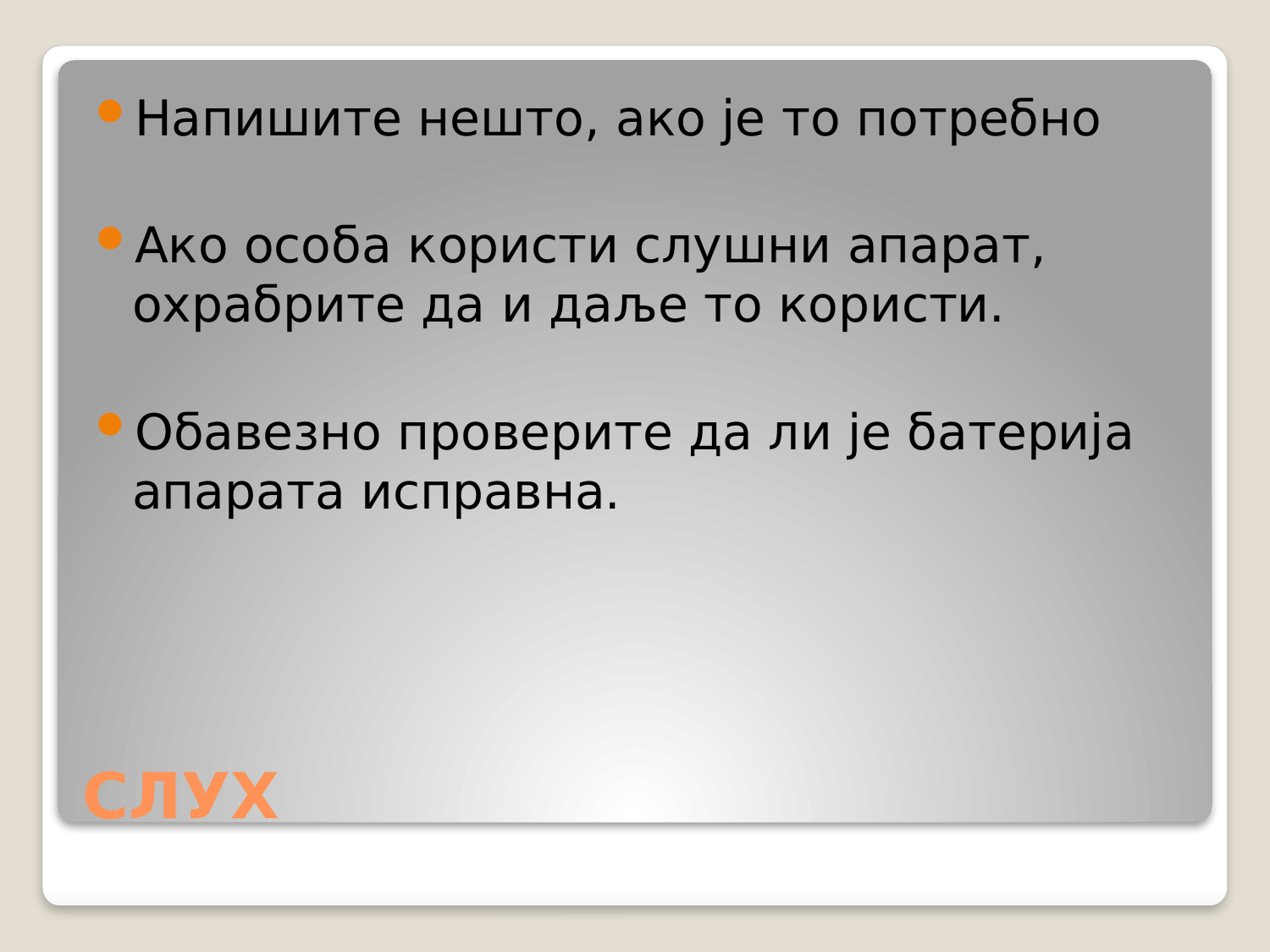

Напишите нешто, ако је то потребно

Ако особа користи слушни апарат, охрабрите да и даље то користи.

Обавезно проверите да ли је батерија апарата исправна.

# СЛУХ